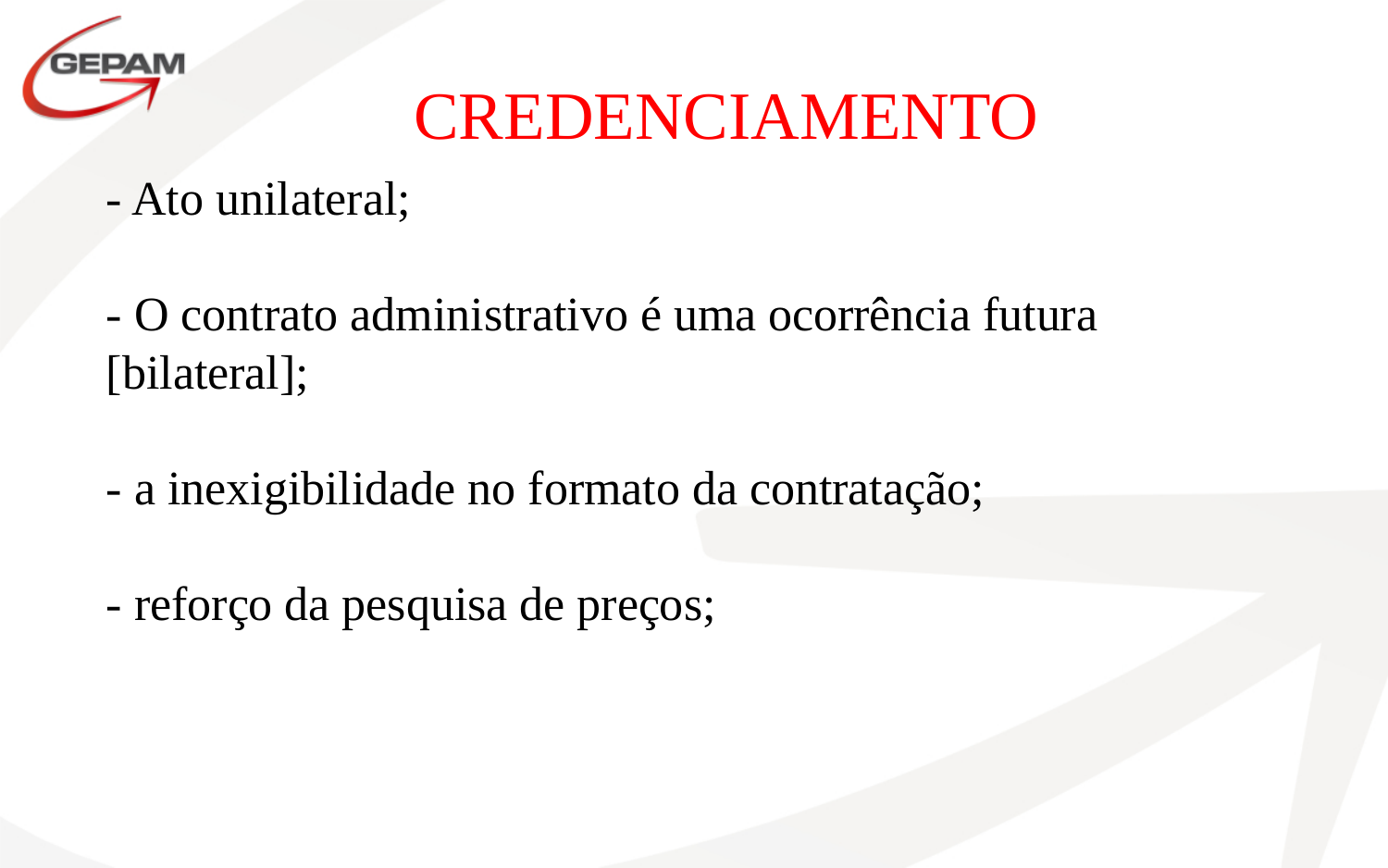

CREDENCIAMENTO
- Ato unilateral;

- O contrato administrativo é uma ocorrência futura [bilateral];

- a inexigibilidade no formato da contratação;

- reforço da pesquisa de preços;